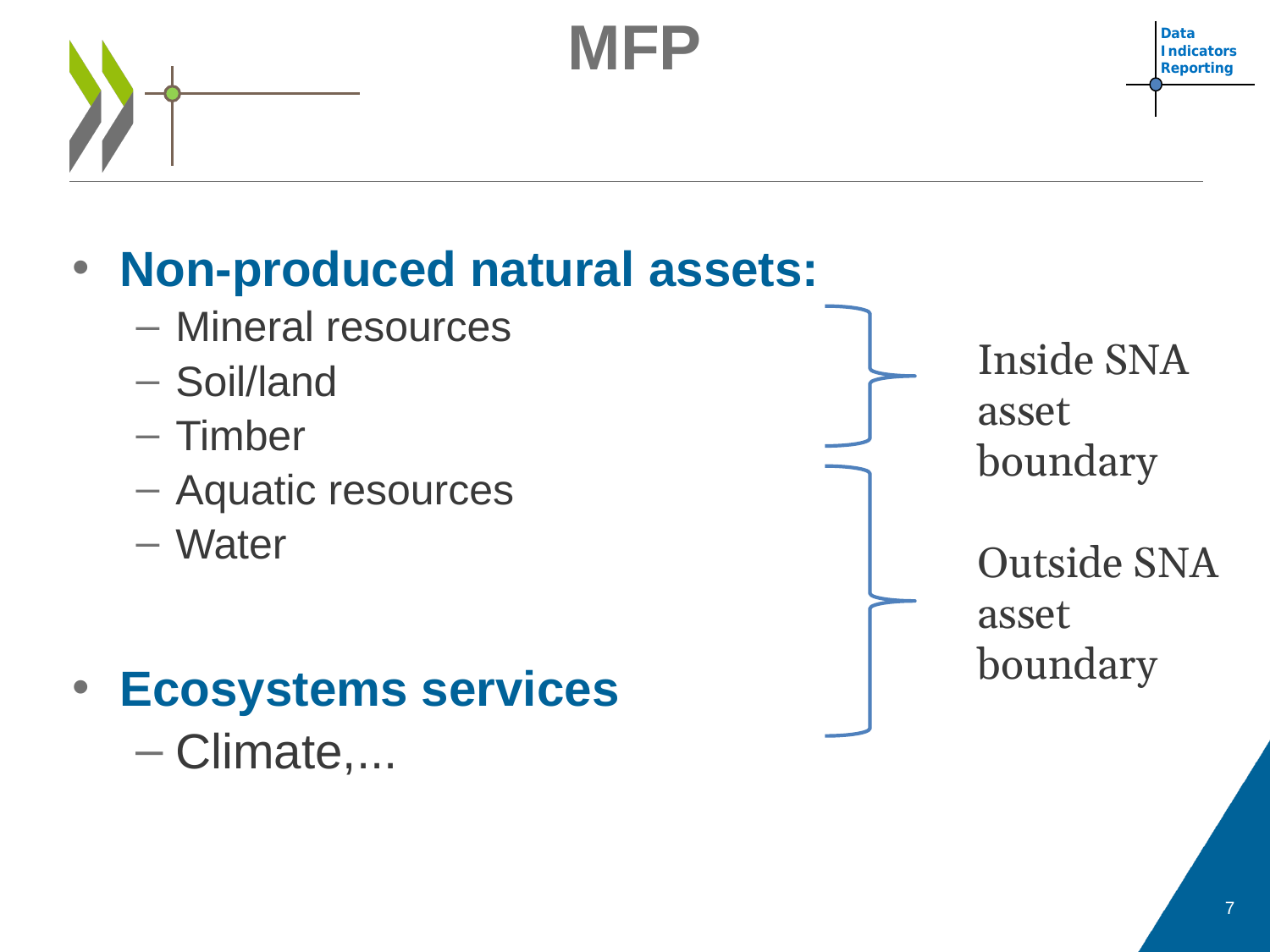

# MFP

Non-produced natural assets:
Mineral resources
Soil/land
Timber
Aquatic resources
Water

Ecosystems services
Climate,...

Inside SNA asset boundary

Outside SNA asset boundary
7